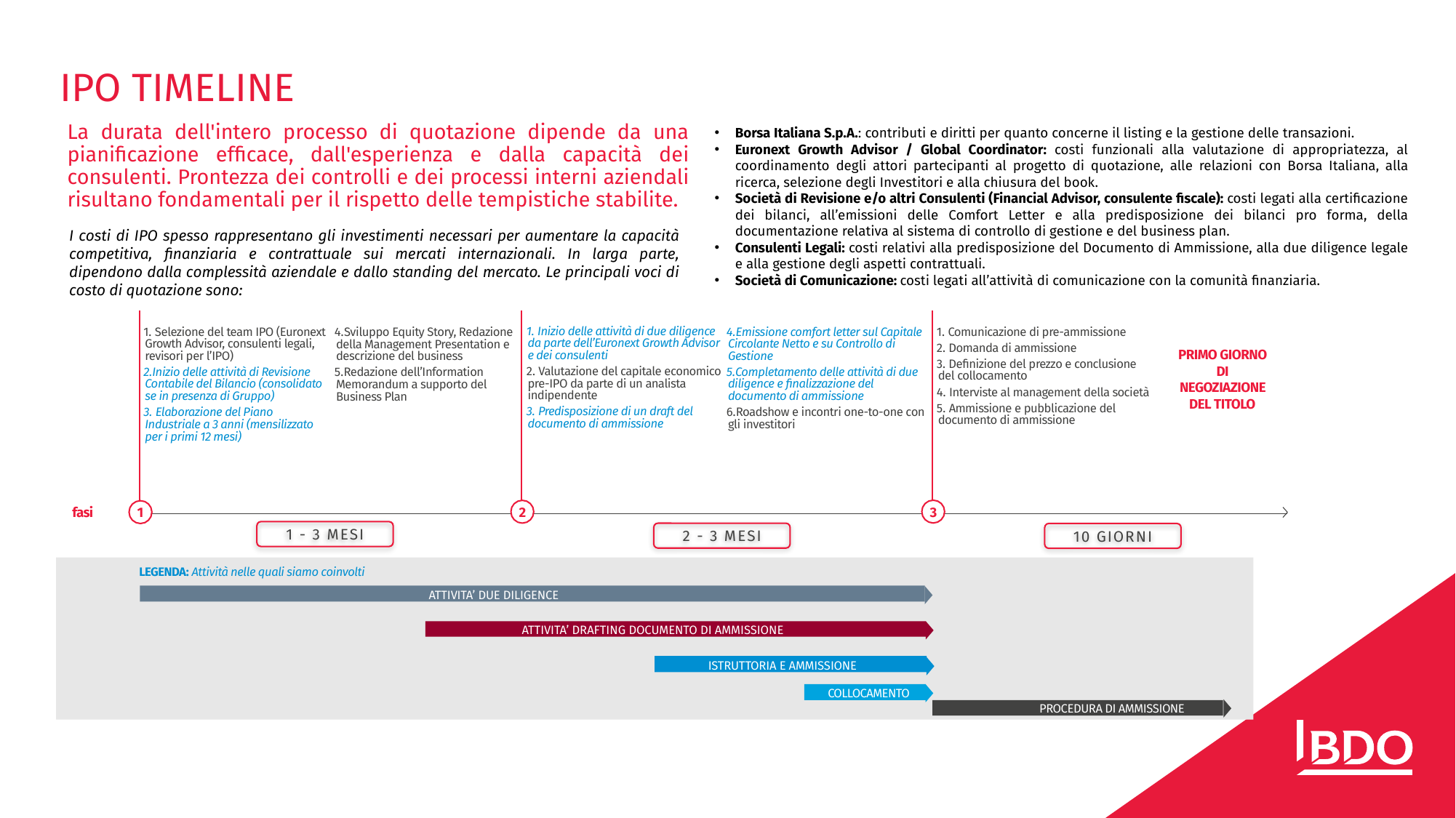

# IPO TIMELINE

Borsa Italiana S.p.A.: contributi e diritti per quanto concerne il listing e la gestione delle transazioni.
Euronext Growth Advisor / Global Coordinator: costi funzionali alla valutazione di appropriatezza, al coordinamento degli attori partecipanti al progetto di quotazione, alle relazioni con Borsa Italiana, alla ricerca, selezione degli Investitori e alla chiusura del book.
Società di Revisione e/o altri Consulenti (Financial Advisor, consulente fiscale): costi legati alla certificazione dei bilanci, all’emissioni delle Comfort Letter e alla predisposizione dei bilanci pro forma, della documentazione relativa al sistema di controllo di gestione e del business plan.
Consulenti Legali: costi relativi alla predisposizione del Documento di Ammissione, alla due diligence legale e alla gestione degli aspetti contrattuali.
Società di Comunicazione: costi legati all’attività di comunicazione con la comunità finanziaria.
La durata dell'intero processo di quotazione dipende da una pianificazione efficace, dall'esperienza e dalla capacità dei consulenti. Prontezza dei controlli e dei processi interni aziendali risultano fondamentali per il rispetto delle tempistiche stabilite.
I costi di IPO spesso rappresentano gli investimenti necessari per aumentare la capacità competitiva, finanziaria e contrattuale sui mercati internazionali. In larga parte, dipendono dalla complessità aziendale e dallo standing del mercato. Le principali voci di costo di quotazione sono:

 Inizio delle attività di due diligence da parte dell’Euronext Growth Advisor e dei consulenti
 Valutazione del capitale economico pre-IPO da parte di un analista indipendente
 Predisposizione di un draft del documento di ammissione

 Selezione del team IPO (Euronext Growth Advisor, consulenti legali, revisori per l’IPO)
Inizio delle attività di Revisione Contabile del Bilancio (consolidato se in presenza di Gruppo)
 Elaborazione del Piano Industriale a 3 anni (mensilizzato per i primi 12 mesi)

Emissione comfort letter sul Capitale Circolante Netto e su Controllo di Gestione
Completamento delle attività di due diligence e finalizzazione del documento di ammissione
Roadshow e incontri one-to-one con gli investitori

 Comunicazione di pre-ammissione
 Domanda di ammissione
 Definizione del prezzo e conclusione del collocamento
 Interviste al management della società
 Ammissione e pubblicazione del documento di ammissione

Sviluppo Equity Story, Redazione della Management Presentation e descrizione del business
Redazione dell’Information Memorandum a supporto del Business Plan

PRIMO GIORNO DI NEGOZIAZIONE DEL TITOLO

3
2
fasi	1

1 - 3 MESI
2 - 3 MESI
10 GIORNI

LEGENDA: Attività nelle quali siamo coinvolti

ATTIVITA’ DUE DILIGENCE

ATTIVITA’ DRAFTING DOCUMENTO DI AMMISSIONE

ISTRUTTORIA E AMMISSIONE

COLLOCAMENTO

PROCEDURA DI AMMISSIONE